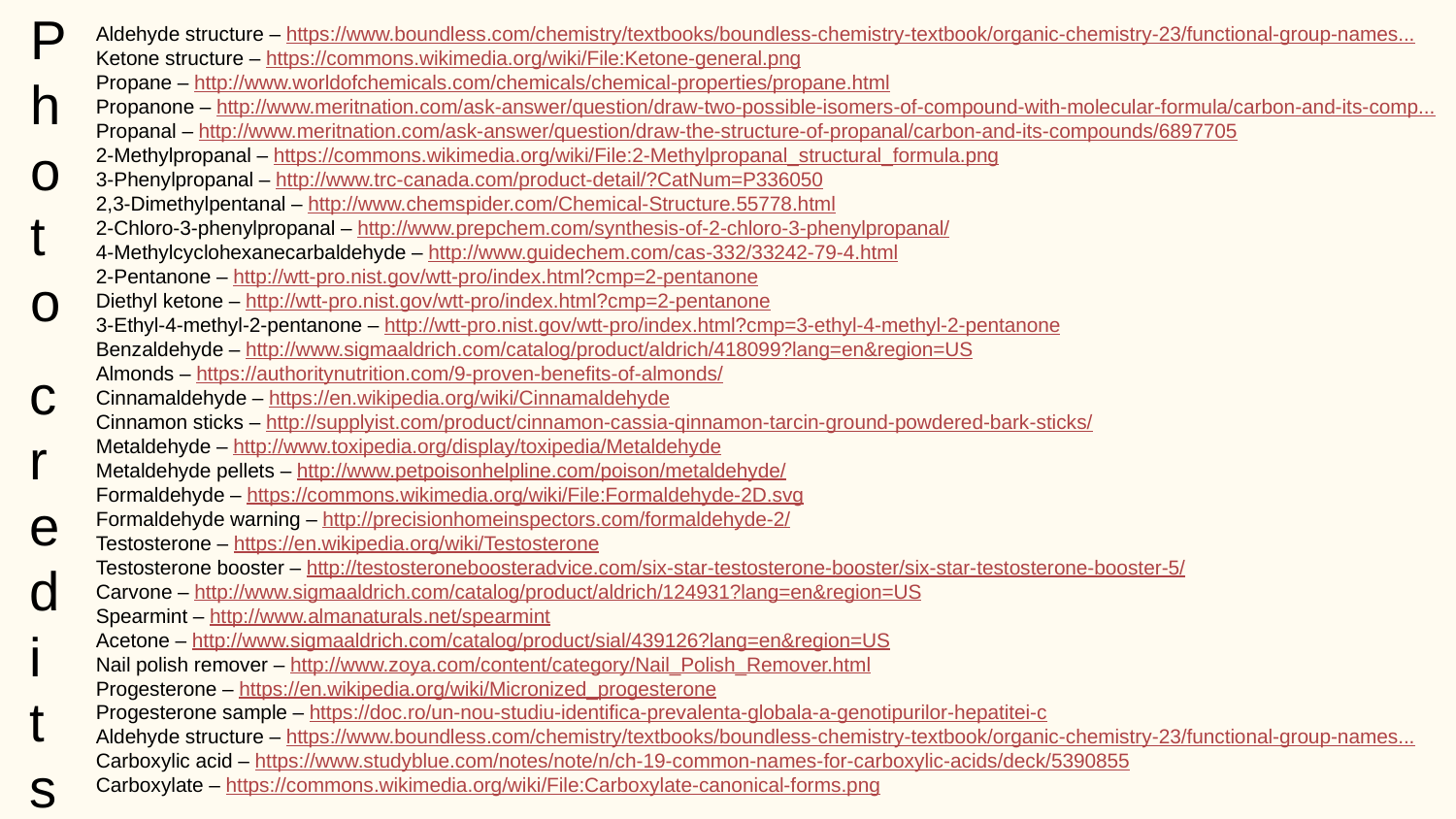

# P h o t o
Aldehyde structure – https://www.boundless.com/chemistry/textbooks/boundless-chemistry-textbook/organic-chemistry-23/functional-group-names...
Ketone structure – https://commons.wikimedia.org/wiki/File:Ketone-general.png
Propane – http://www.worldofchemicals.com/chemicals/chemical-properties/propane.html
Propanone – http://www.meritnation.com/ask-answer/question/draw-two-possible-isomers-of-compound-with-molecular-formula/carbon-and-its-comp...
Propanal – http://www.meritnation.com/ask-answer/question/draw-the-structure-of-propanal/carbon-and-its-compounds/6897705
2-Methylpropanal – https://commons.wikimedia.org/wiki/File:2-Methylpropanal_structural_formula.png
3-Phenylpropanal – http://www.trc-canada.com/product-detail/?CatNum=P336050
2,3-Dimethylpentanal – http://www.chemspider.com/Chemical-Structure.55778.html
2-Chloro-3-phenylpropanal – http://www.prepchem.com/synthesis-of-2-chloro-3-phenylpropanal/
4-Methylcyclohexanecarbaldehyde – http://www.guidechem.com/cas-332/33242-79-4.html
2-Pentanone – http://wtt-pro.nist.gov/wtt-pro/index.html?cmp=2-pentanone
Diethyl ketone – http://wtt-pro.nist.gov/wtt-pro/index.html?cmp=2-pentanone
3-Ethyl-4-methyl-2-pentanone – http://wtt-pro.nist.gov/wtt-pro/index.html?cmp=3-ethyl-4-methyl-2-pentanone
Benzaldehyde – http://www.sigmaaldrich.com/catalog/product/aldrich/418099?lang=en&region=US
Almonds – https://authoritynutrition.com/9-proven-benefits-of-almonds/
Cinnamaldehyde – https://en.wikipedia.org/wiki/Cinnamaldehyde
Cinnamon sticks – http://supplyist.com/product/cinnamon-cassia-qinnamon-tarcin-ground-powdered-bark-sticks/
Metaldehyde – http://www.toxipedia.org/display/toxipedia/Metaldehyde
Metaldehyde pellets – http://www.petpoisonhelpline.com/poison/metaldehyde/
Formaldehyde – https://commons.wikimedia.org/wiki/File:Formaldehyde-2D.svg
Formaldehyde warning – http://precisionhomeinspectors.com/formaldehyde-2/
Testosterone – https://en.wikipedia.org/wiki/Testosterone
Testosterone booster – http://testosteroneboosteradvice.com/six-star-testosterone-booster/six-star-testosterone-booster-5/
Carvone – http://www.sigmaaldrich.com/catalog/product/aldrich/124931?lang=en&region=US
Spearmint – http://www.almanaturals.net/spearmint
Acetone – http://www.sigmaaldrich.com/catalog/product/sial/439126?lang=en&region=US
Nail polish remover – http://www.zoya.com/content/category/Nail_Polish_Remover.html
Progesterone – https://en.wikipedia.org/wiki/Micronized_progesterone
Progesterone sample – https://doc.ro/un-nou-studiu-identifica-prevalenta-globala-a-genotipurilor-hepatitei-c
Aldehyde structure – https://www.boundless.com/chemistry/textbooks/boundless-chemistry-textbook/organic-chemistry-23/functional-group-names...
Carboxylic acid – https://www.studyblue.com/notes/note/n/ch-19-common-names-for-carboxylic-acids/deck/5390855
Carboxylate – https://commons.wikimedia.org/wiki/File:Carboxylate-canonical-forms.png

 –
c
r
e
d
i
t
s